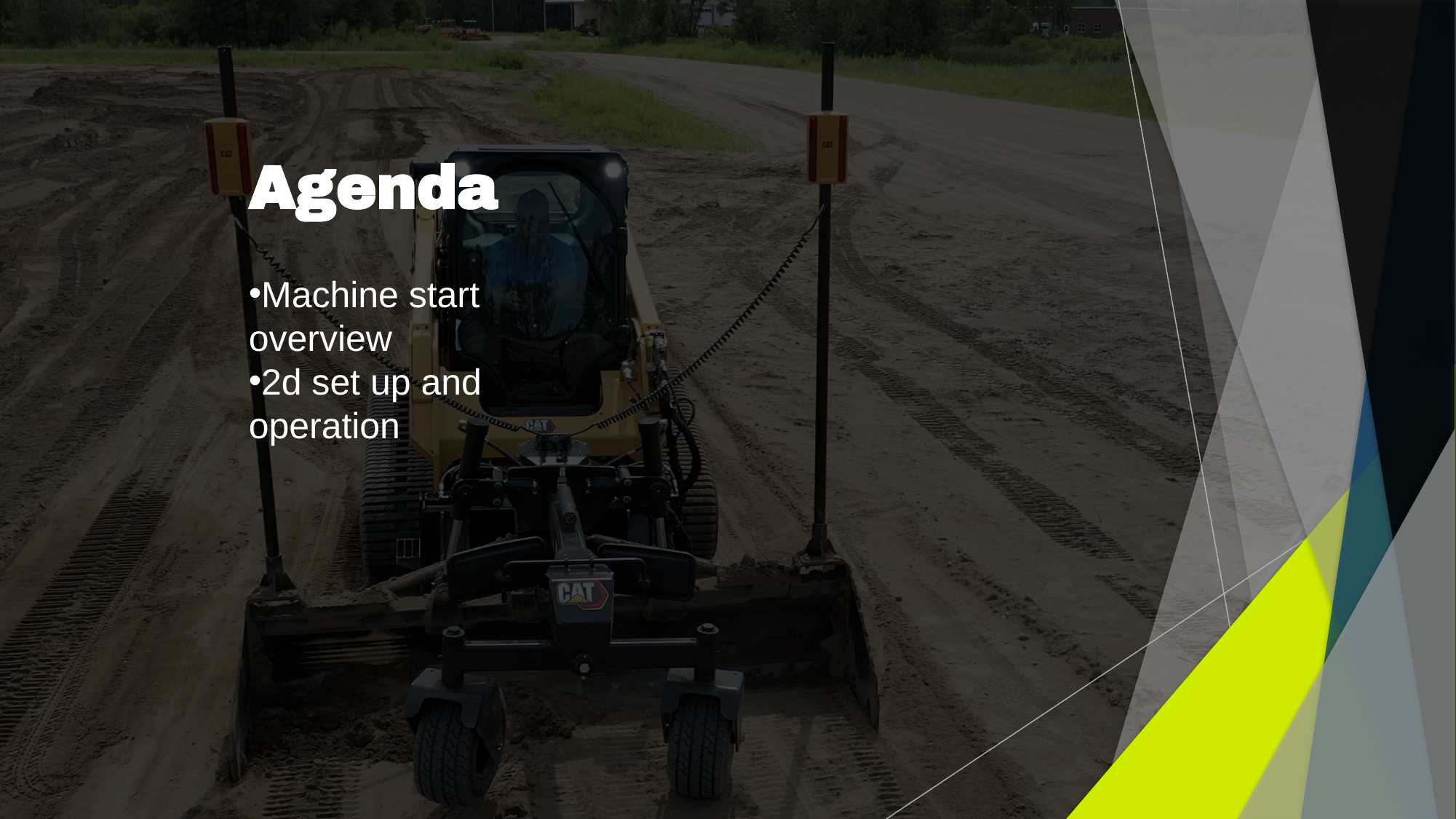

Agenda​
​
Machine start overview
2d set up and operation